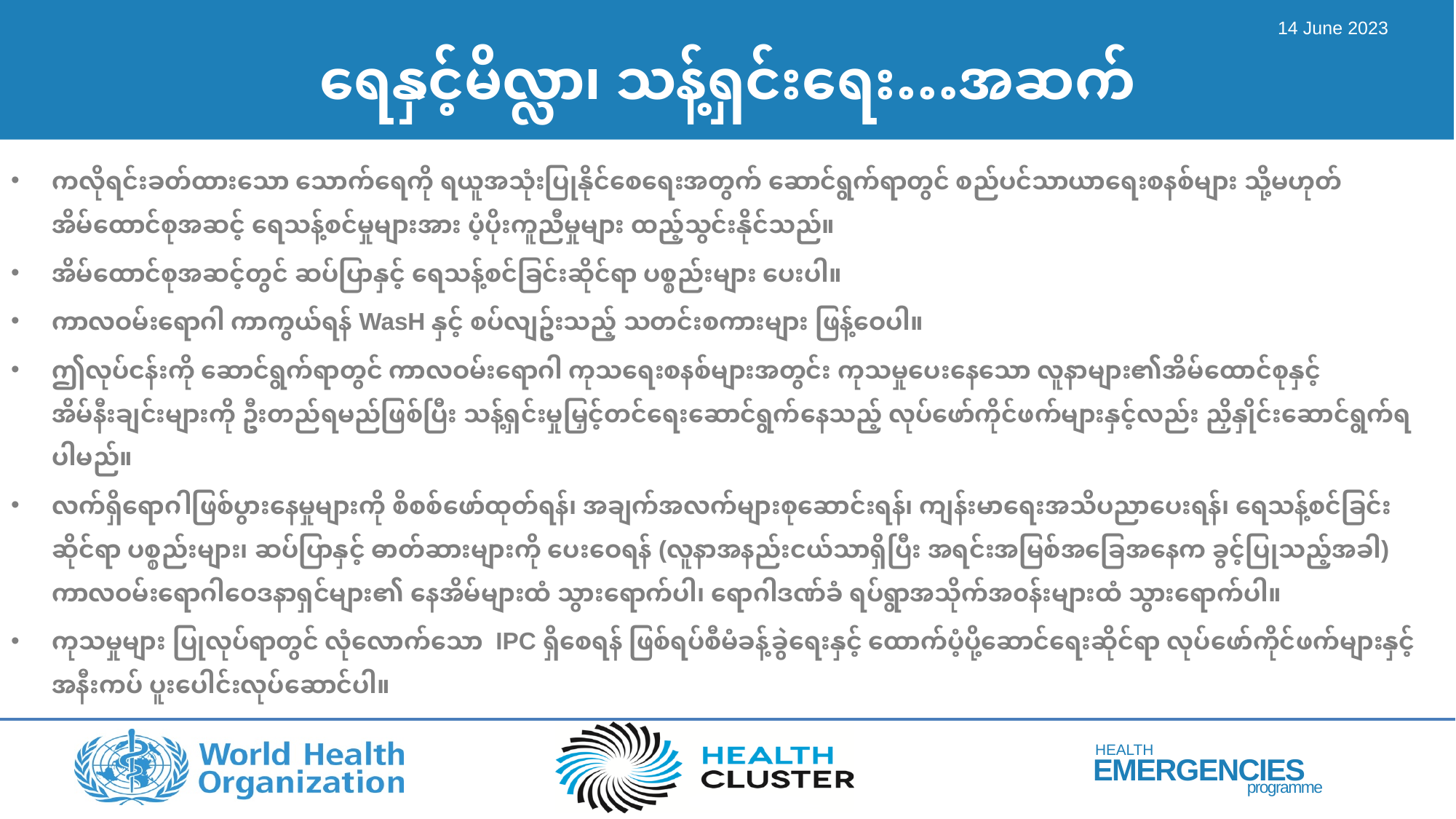

14 June 2023
# ရေနှင့်မိလ္လာ၊ သန့်ရှင်းရေး…အဆက်
ကလိုရင်းခတ်ထားသော သောက်ရေကို ရယူအသုံးပြုနိုင်စေရေးအတွက် ဆောင်ရွက်ရာတွင် စည်ပင်သာယာရေးစနစ်များ သို့မဟုတ် အိမ်ထောင်စုအဆင့် ရေသန့်စင်မှုများအား ပံ့ပိုးကူညီမှုများ ထည့်သွင်းနိုင်သည်။
အိမ်ထောင်စုအဆင့်တွင် ဆပ်ပြာနှင့် ရေသန့်စင်ခြင်းဆိုင်ရာ ပစ္စည်းများ ပေးပါ။
ကာလဝမ်းရောဂါ ကာကွယ်ရန် WasH နှင့် စပ်လျဥ်းသည့် သတင်းစကားများ ဖြန့်ဝေပါ။
ဤလုပ်ငန်းကို ဆောင်ရွက်ရာတွင် ကာလဝမ်းရောဂါ ကုသရေးစနစ်များအတွင်း ကုသမှုပေးနေသော လူနာများ၏အိမ်ထောင်စုနှင့် အိမ်နီးချင်းများကို ဦးတည်ရမည်ဖြစ်ပြီး သန့်ရှင်းမှုမြှင့်တင်ရေးဆောင်ရွက်နေသည့် လုပ်ဖော်ကိုင်ဖက်များနှင့်လည်း ညှိနှိုင်းဆောင်ရွက်ရပါမည်။
လက်ရှိရောဂါဖြစ်ပွားနေမှုများကို စိစစ်ဖော်ထုတ်ရန်၊ အချက်အလက်များစုဆောင်းရန်၊ ကျန်းမာရေးအသိပညာပေးရန်၊ ရေသန့်စင်ခြင်းဆိုင်ရာ ပစ္စည်းများ၊ ဆပ်ပြာနှင့် ဓာတ်ဆားများကို ပေးဝေရန် (လူနာအနည်းငယ်သာရှိပြီး အရင်းအမြစ်အခြေအနေက ခွင့်ပြုသည့်အခါ) ကာလဝမ်းရောဂါဝေဒနာရှင်များ၏ နေအိမ်များထံ သွားရောက်ပါ၊ ရောဂါဒဏ်ခံ ရပ်ရွာအသိုက်အ၀န်းများထံ သွားရောက်ပါ။
ကုသမှုများ ပြုလုပ်ရာတွင် လုံလောက်သော  IPC ရှိစေရန် ဖြစ်ရပ်စီမံခန့်ခွဲရေးနှင့် ထောက်ပံ့ပို့ဆောင်ရေးဆိုင်ရာ လုပ်ဖော်ကိုင်ဖက်များနှင့် အနီးကပ် ပူးပေါင်းလုပ်ဆောင်ပါ။